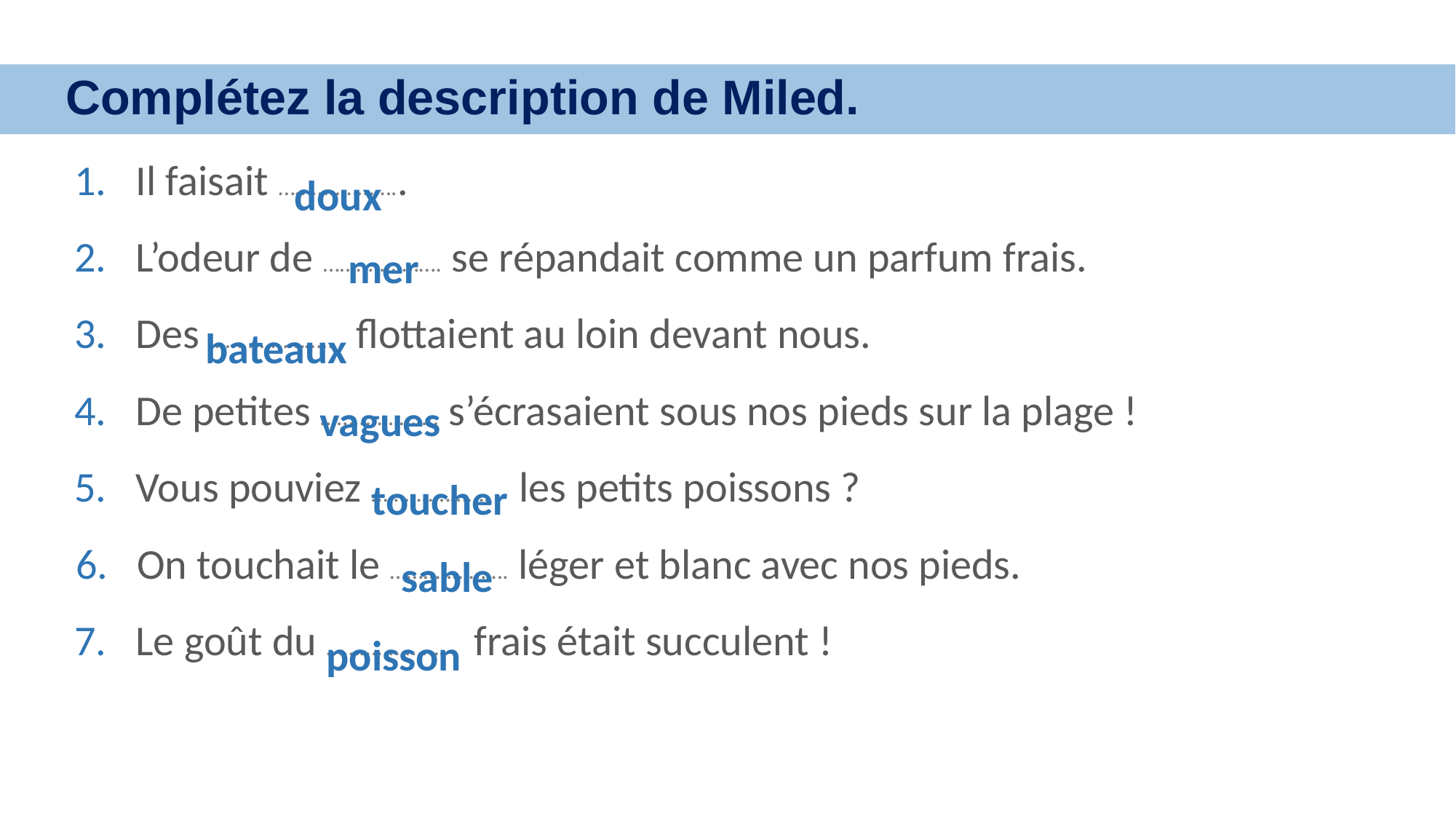

Complétez la description de Miled.
Il faisait ………..………..
L’odeur de ………..………. se répandait comme un parfum frais.
Des ………..………..    flottaient au loin devant nous.
De petites ………..………. s’écrasaient sous nos pieds sur la plage !
Vous pouviez ………..……….   les petits poissons ?
On touchait le ………..………. léger et blanc avec nos pieds.
Le goût du ………..……….   frais était succulent !

doux
mer
bateaux
vagues
toucher
sable
poisson